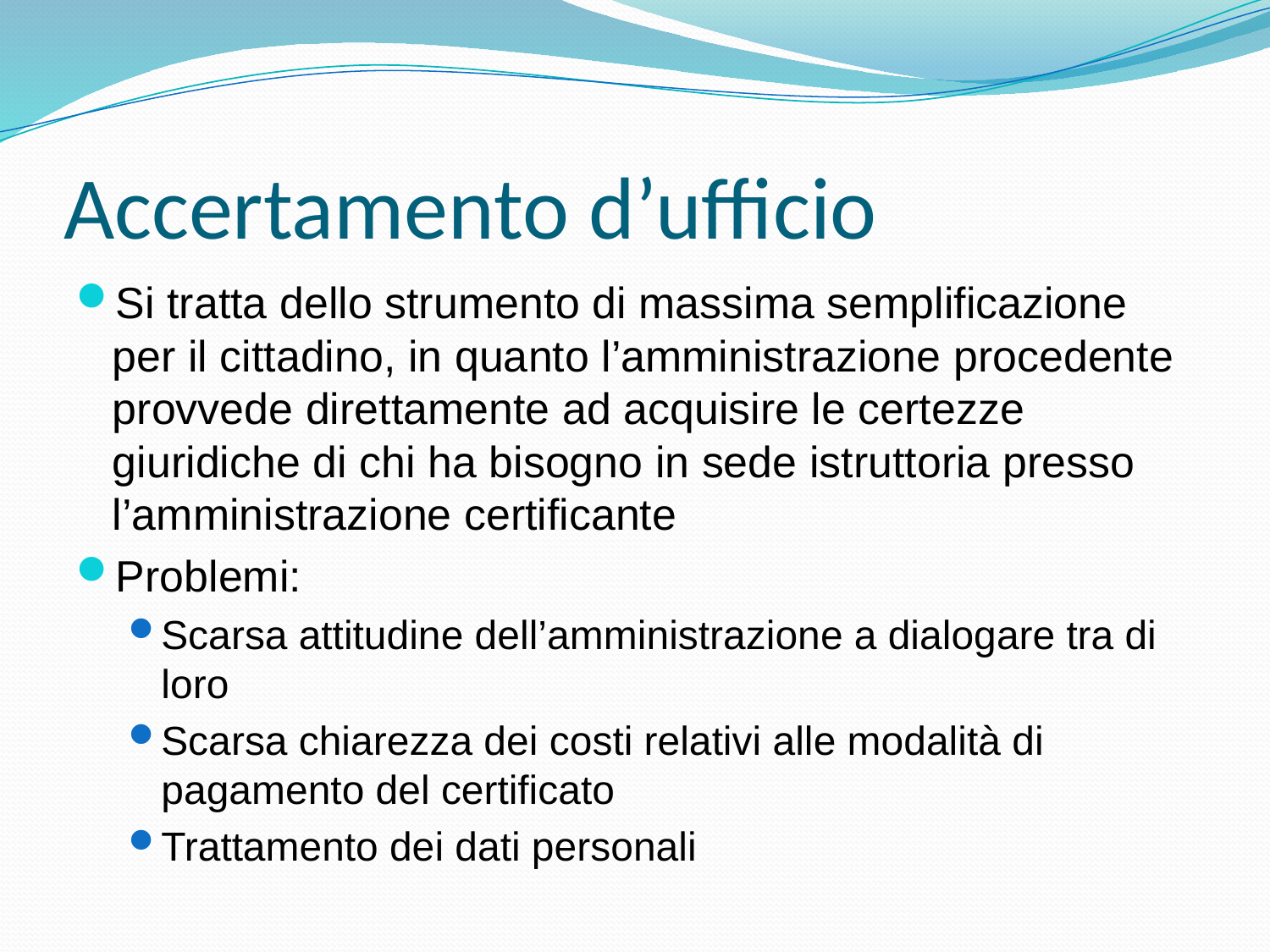

# Accertamento d’ufficio
Si tratta dello strumento di massima semplificazione per il cittadino, in quanto l’amministrazione procedente provvede direttamente ad acquisire le certezze giuridiche di chi ha bisogno in sede istruttoria presso l’amministrazione certificante
Problemi:
Scarsa attitudine dell’amministrazione a dialogare tra di loro
Scarsa chiarezza dei costi relativi alle modalità di pagamento del certificato
Trattamento dei dati personali